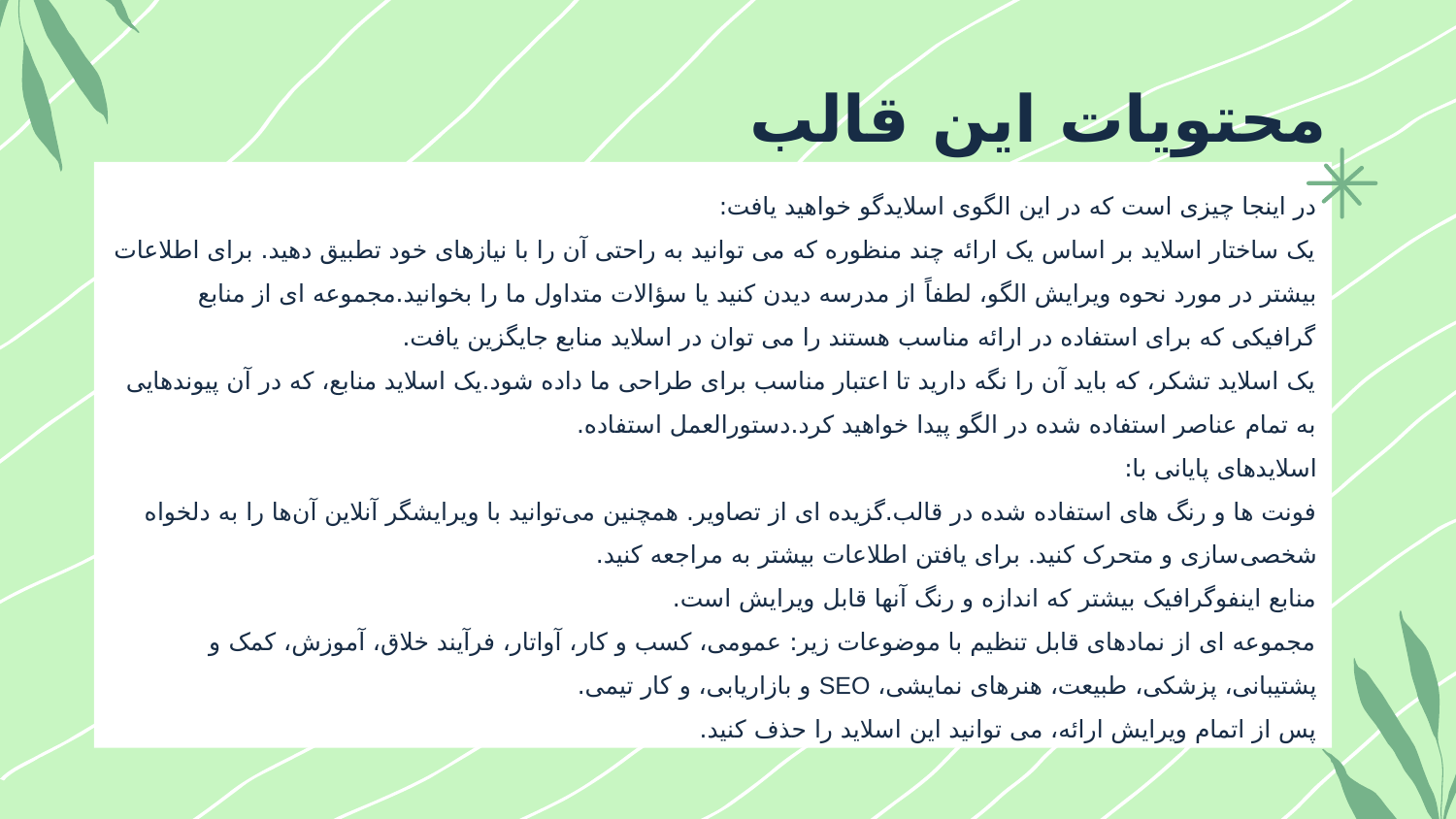

# محتویات این قالب

در اینجا چیزی است که در این الگوی اسلایدگو خواهید یافت:
یک ساختار اسلاید بر اساس یک ارائه چند منظوره که می توانید به راحتی آن را با نیازهای خود تطبیق دهید. برای اطلاعات بیشتر در مورد نحوه ویرایش الگو، لطفاً از مدرسه دیدن کنید یا سؤالات متداول ما را بخوانید.مجموعه ای از منابع گرافیکی که برای استفاده در ارائه مناسب هستند را می توان در اسلاید منابع جایگزین یافت.
یک اسلاید تشکر، که باید آن را نگه دارید تا اعتبار مناسب برای طراحی ما داده شود.یک اسلاید منابع، که در آن پیوندهایی به تمام عناصر استفاده شده در الگو پیدا خواهید کرد.دستورالعمل استفاده.
اسلایدهای پایانی با:
فونت ها و رنگ های استفاده شده در قالب.گزیده ای از تصاویر. همچنین می‌توانید با ویرایشگر آنلاین آن‌ها را به دلخواه شخصی‌سازی و متحرک کنید. برای یافتن اطلاعات بیشتر به مراجعه کنید.
منابع اینفوگرافیک بیشتر که اندازه و رنگ آنها قابل ویرایش است.
مجموعه ای از نمادهای قابل تنظیم با موضوعات زیر: عمومی، کسب و کار، آواتار، فرآیند خلاق، آموزش، کمک و پشتیبانی، پزشکی، طبیعت، هنرهای نمایشی، SEO و بازاریابی، و کار تیمی.
پس از اتمام ویرایش ارائه، می توانید این اسلاید را حذف کنید.